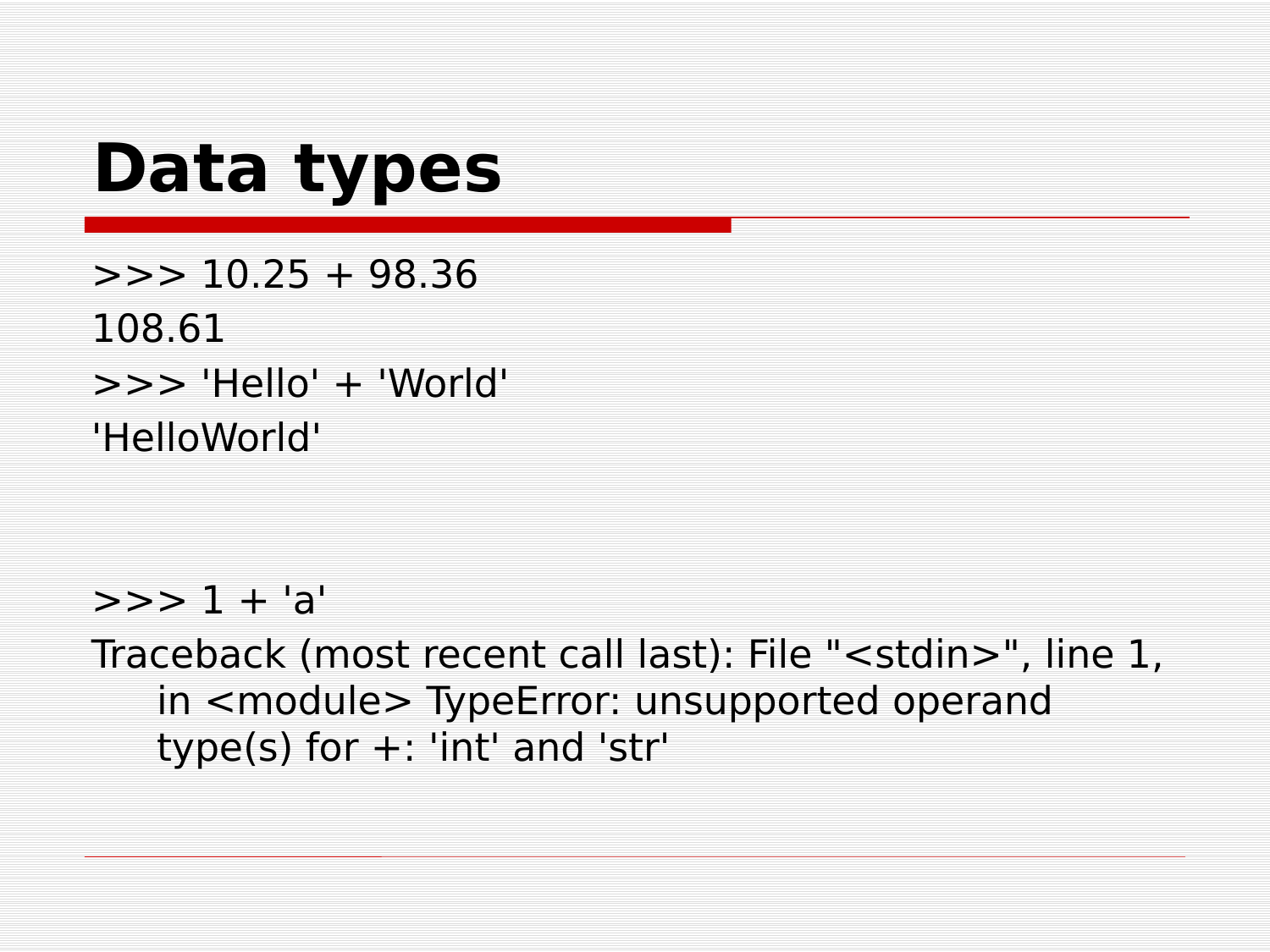

Data types
>>> 10.25 + 98.36
108.61
>>> 'Hello' + 'World'
'HelloWorld'

>>> 1 + 'a'
Traceback (most recent call last): File "<stdin>", line 1, in <module> TypeError: unsupported operand type(s) for +: 'int' and 'str'